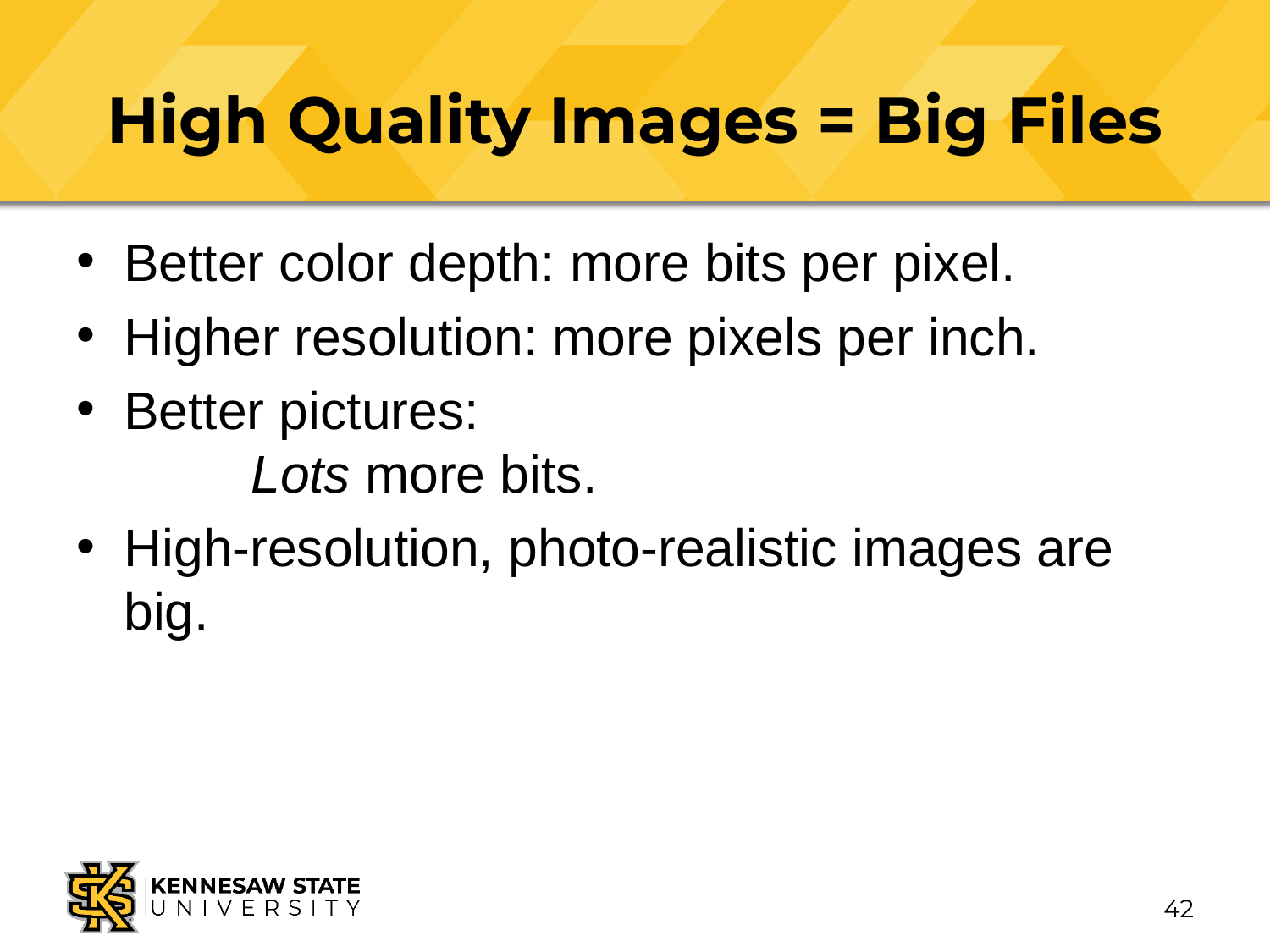

# High Quality Images = Big Files
Better color depth: more bits per pixel.
Higher resolution: more pixels per inch.
Better pictures:
	Lots more bits.
High-resolution, photo-realistic images are big.

42